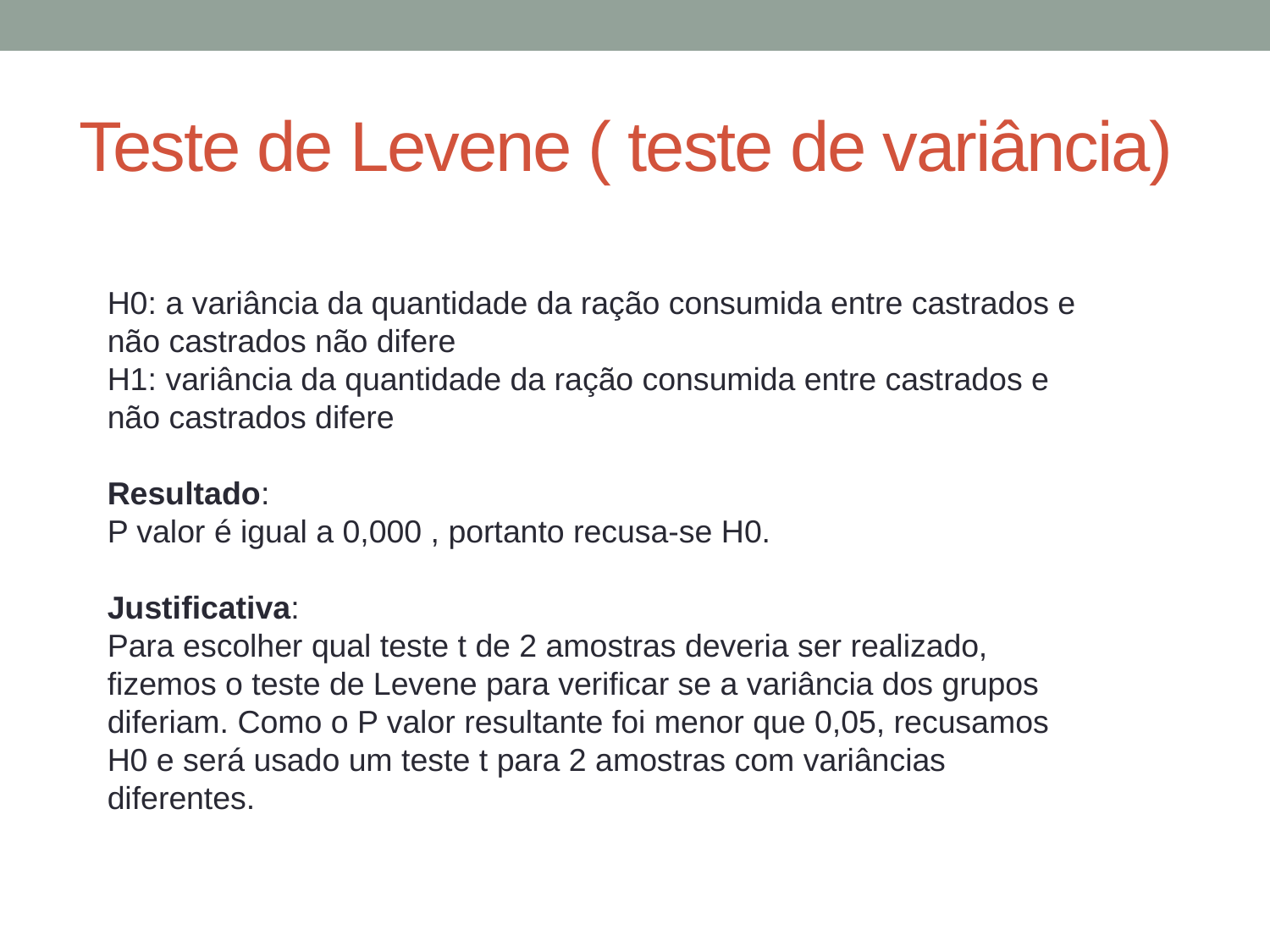

# Teste de Levene ( teste de variância)
H0: a variância da quantidade da ração consumida entre castrados e não castrados não difere
H1: variância da quantidade da ração consumida entre castrados e não castrados difere

Resultado:
P valor é igual a 0,000 , portanto recusa-se H0.

Justificativa:
Para escolher qual teste t de 2 amostras deveria ser realizado, fizemos o teste de Levene para verificar se a variância dos grupos diferiam. Como o P valor resultante foi menor que 0,05, recusamos H0 e será usado um teste t para 2 amostras com variâncias diferentes.